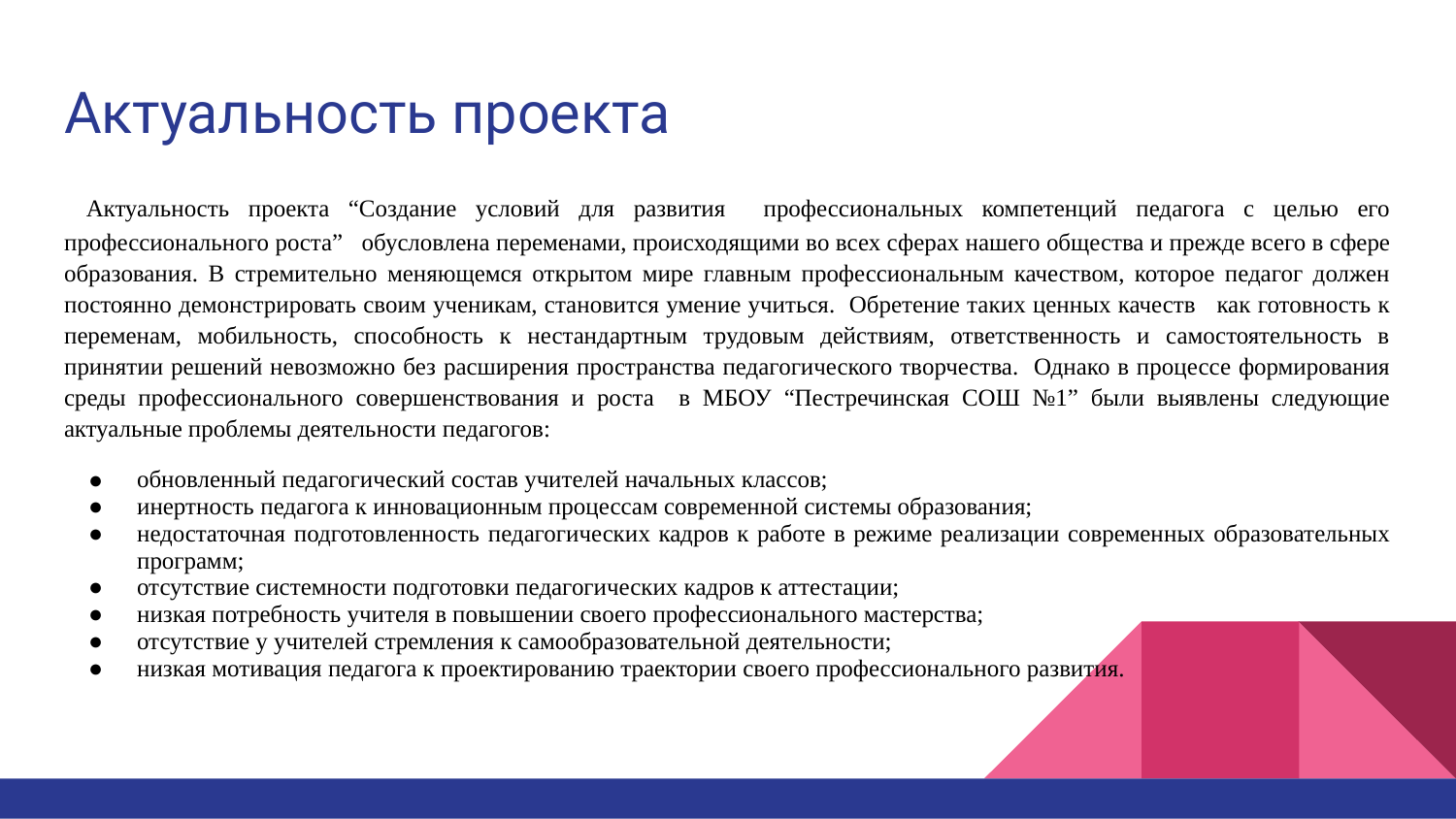

# Актуальность проекта
 Актуальность проекта “Создание условий для развития  профессиональных компетенций педагога с целью его профессионального роста”   обусловлена переменами, происходящими во всех сферах нашего общества и прежде всего в сфере образования. В стремительно меняющемся открытом мире главным профессиональным качеством, которое педагог должен постоянно демонстрировать своим ученикам, становится умение учиться.  Обретение таких ценных качеств   как готовность к переменам, мобильность, способность к нестандартным трудовым действиям, ответственность и самостоятельность в принятии решений невозможно без расширения пространства педагогического творчества.  Однако в процессе формирования среды профессионального совершенствования и роста  в МБОУ “Пестречинская СОШ №1” были выявлены следующие актуальные проблемы деятельности педагогов:
обновленный педагогический состав учителей начальных классов;
инертность педагога к инновационным процессам современной системы образования;
недостаточная подготовленность педагогических кадров к работе в режиме реализации современных образовательных программ;
отсутствие системности подготовки педагогических кадров к аттестации;
низкая потребность учителя в повышении своего профессионального мастерства;
отсутствие у учителей стремления к самообразовательной деятельности;
низкая мотивация педагога к проектированию траектории своего профессионального развития.